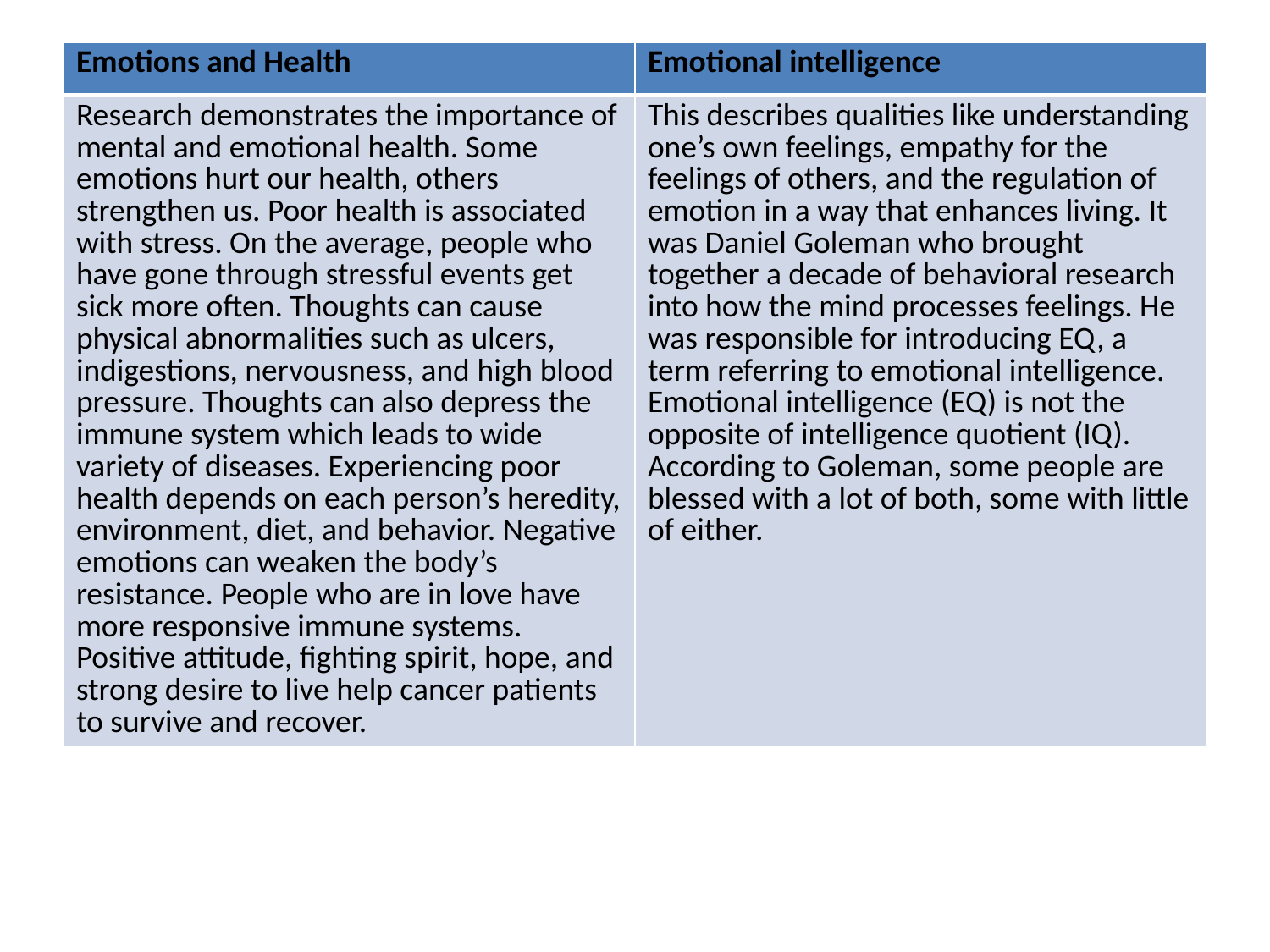

#
| Emotions and Health | Emotional intelligence |
| --- | --- |
| Research demonstrates the importance of mental and emotional health. Some emotions hurt our health, others strengthen us. Poor health is associated with stress. On the average, people who have gone through stressful events get sick more often. Thoughts can cause physical abnormalities such as ulcers, indigestions, nervousness, and high blood pressure. Thoughts can also depress the immune system which leads to wide variety of diseases. Experiencing poor health depends on each person’s heredity, environment, diet, and behavior. Negative emotions can weaken the body’s resistance. People who are in love have more responsive immune systems. Positive attitude, fighting spirit, hope, and strong desire to live help cancer patients to survive and recover. | This describes qualities like understanding one’s own feelings, empathy for the feelings of others, and the regulation of emotion in a way that enhances living. It was Daniel Goleman who brought together a decade of behavioral research into how the mind processes feelings. He was responsible for introducing EQ, a term referring to emotional intelligence. Emotional intelligence (EQ) is not the opposite of intelligence quotient (IQ). According to Goleman, some people are blessed with a lot of both, some with little of either. |